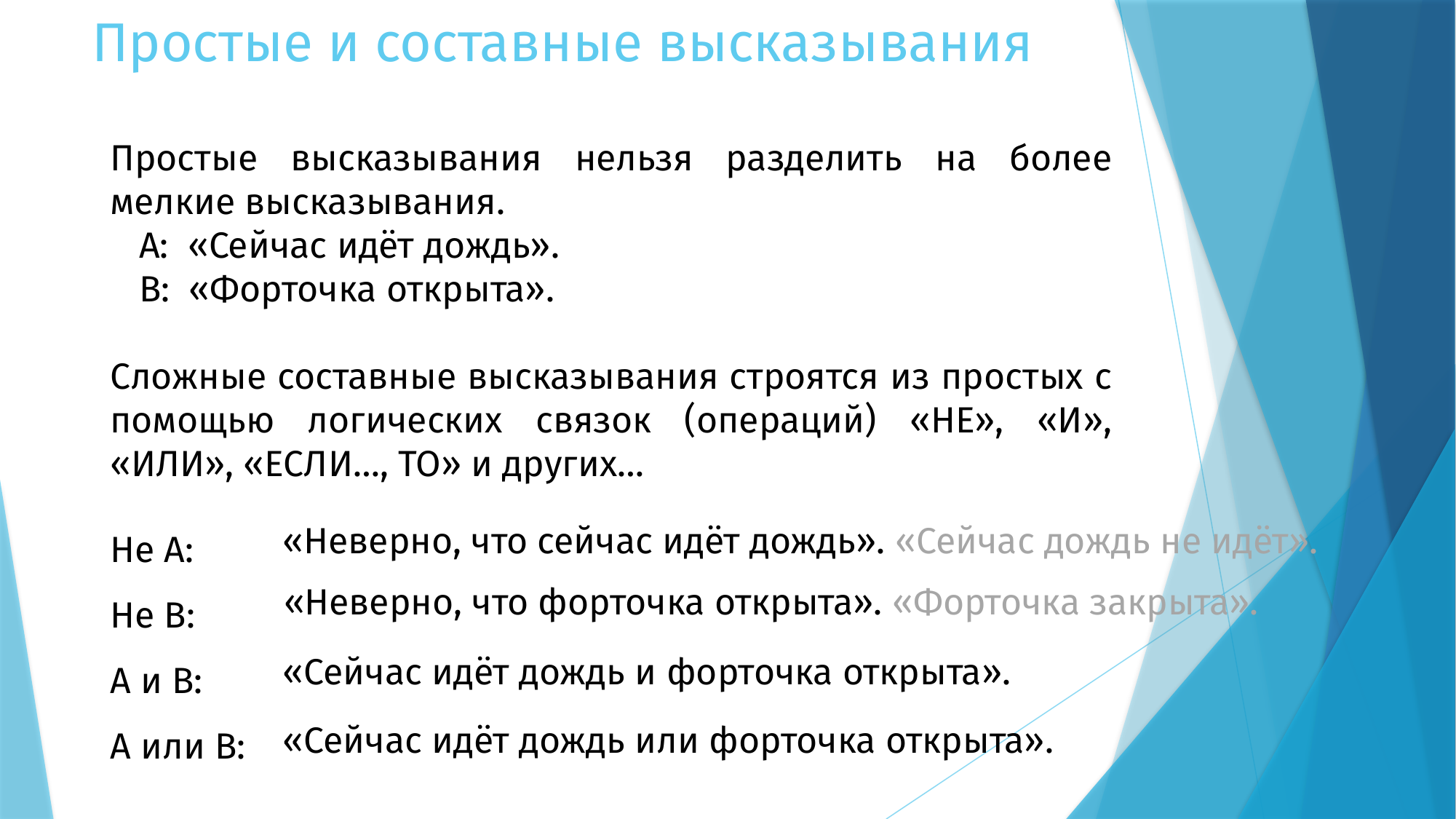

# Простые и составные высказывания
Простые высказывания нельзя разделить на более мелкие высказывания.
   А:  «Сейчас идёт дождь».
   В:  «Форточка открыта».

Сложные составные высказывания строятся из простых с помощью логических связок (операций) «НЕ», «И», «ИЛИ», «ЕСЛИ…, ТО» и других…
Не А:
Не В:
А и В:
А или В:
«Неверно, что сейчас идёт дождь». «Сейчас дождь не идёт».
«Неверно, что форточка открыта». «Форточка закрыта».
«Сейчас идёт дождь и форточка открыта».
«Сейчас идёт дождь или форточка открыта».